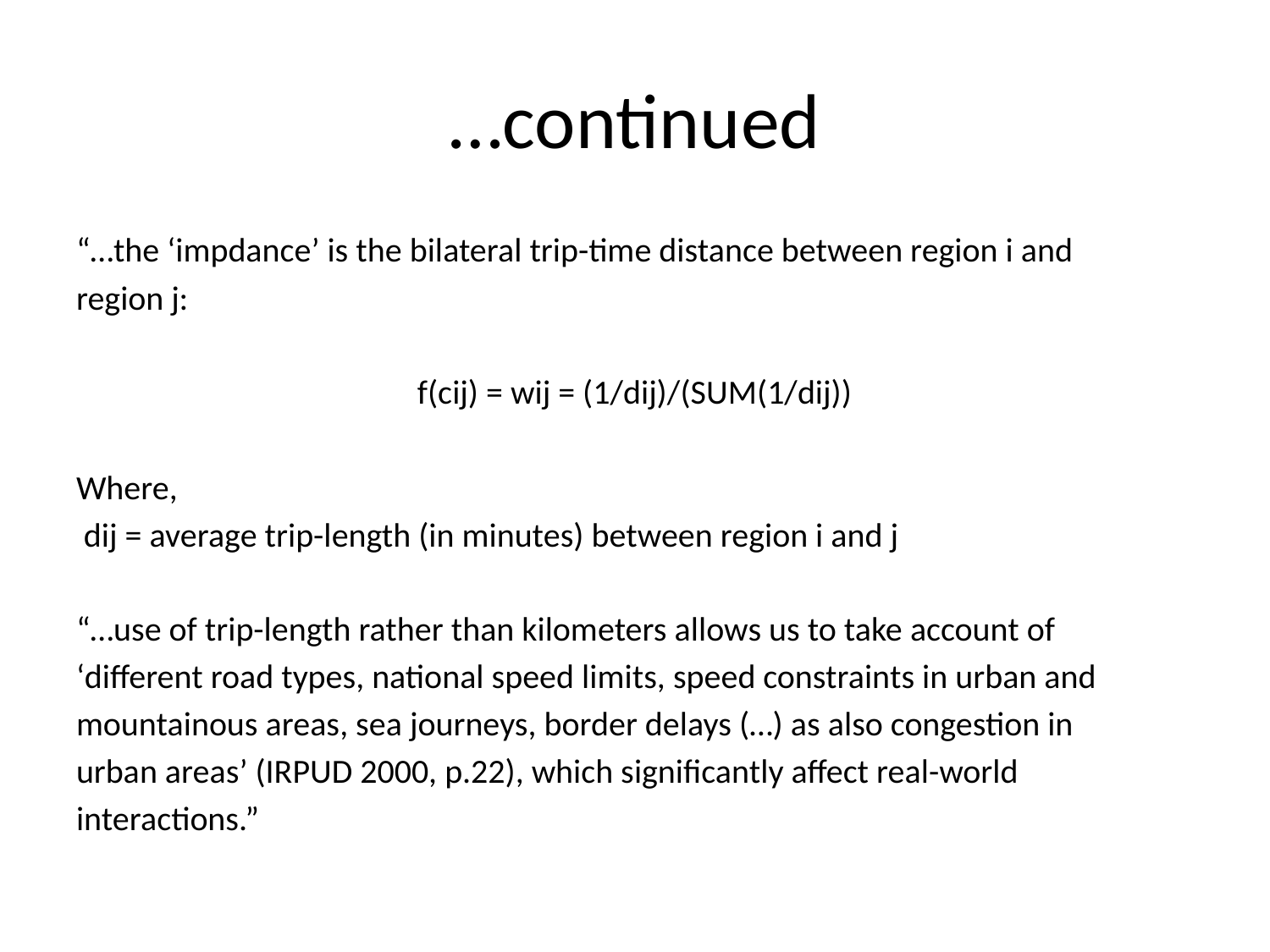

# …continued
“…the ‘impdance’ is the bilateral trip-time distance between region i and
region j:

f(cij) = wij = (1/dij)/(SUM(1/dij))

Where,
 dij = average trip-length (in minutes) between region i and j

“…use of trip-length rather than kilometers allows us to take account of
‘different road types, national speed limits, speed constraints in urban and
mountainous areas, sea journeys, border delays (…) as also congestion in
urban areas’ (IRPUD 2000, p.22), which significantly affect real-world
interactions.”